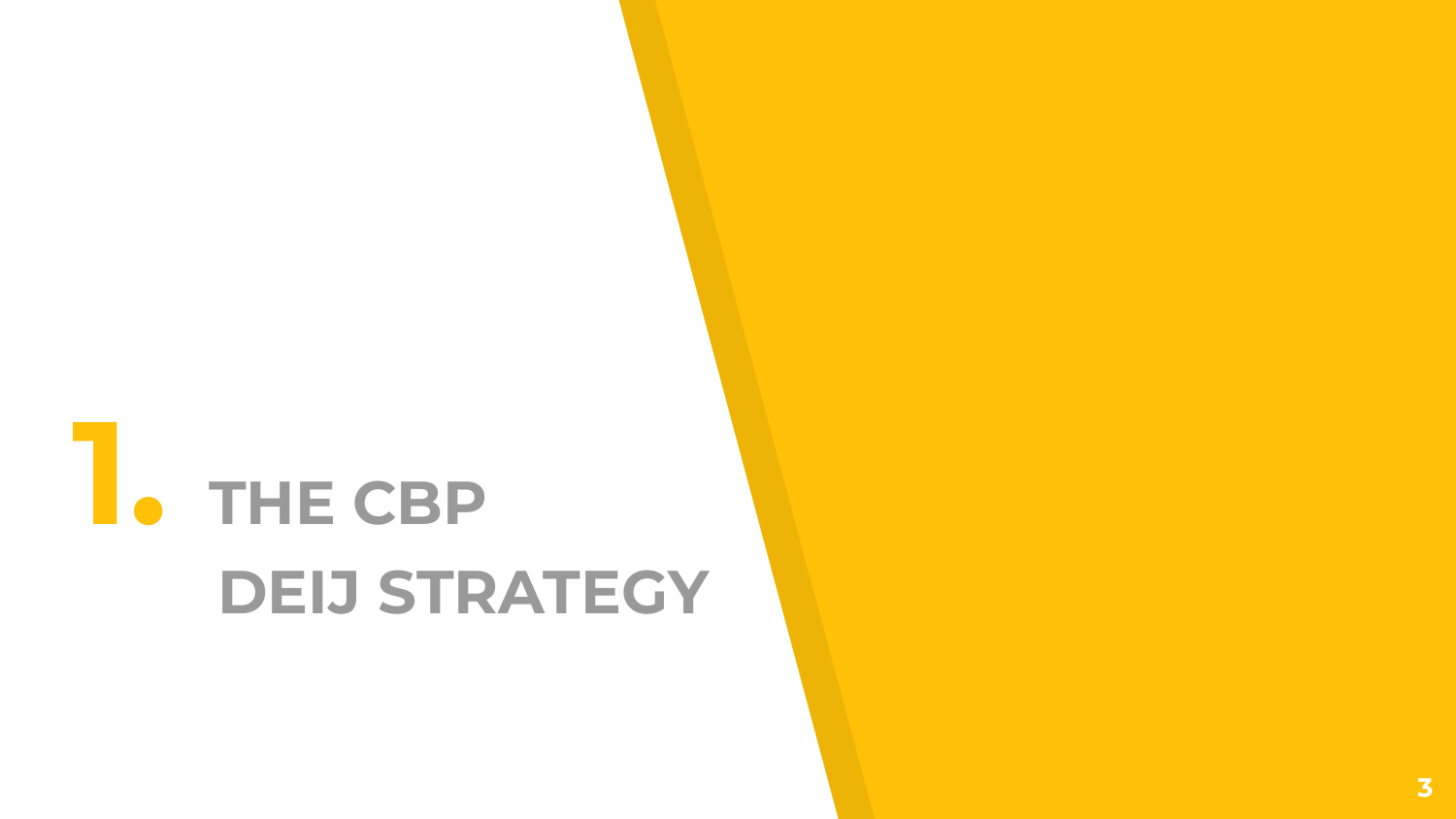

# 1. THE CBP
DEIJ STRATEGY

3